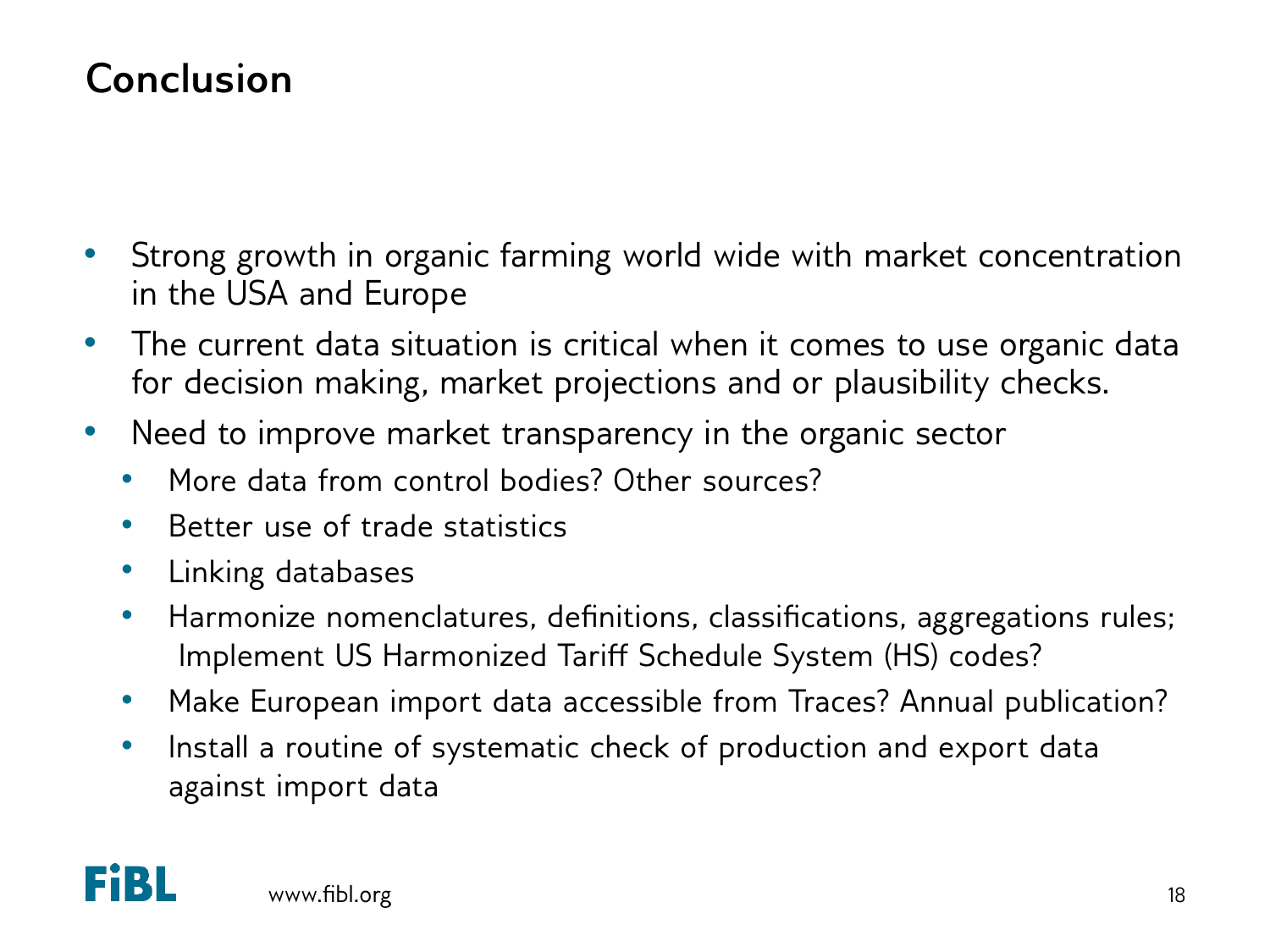

# Conclusion
Strong growth in organic farming world wide with market concentration in the USA and Europe
The current data situation is critical when it comes to use organic data for decision making, market projections and or plausibility checks.
Need to improve market transparency in the organic sector
More data from control bodies? Other sources?
Better use of trade statistics
Linking databases
Harmonize nomenclatures, definitions, classifications, aggregations rules;  Implement US Harmonized Tariff Schedule System (HS) codes?
Make European import data accessible from Traces? Annual publication?
Install a routine of systematic check of production and export data against import data

18